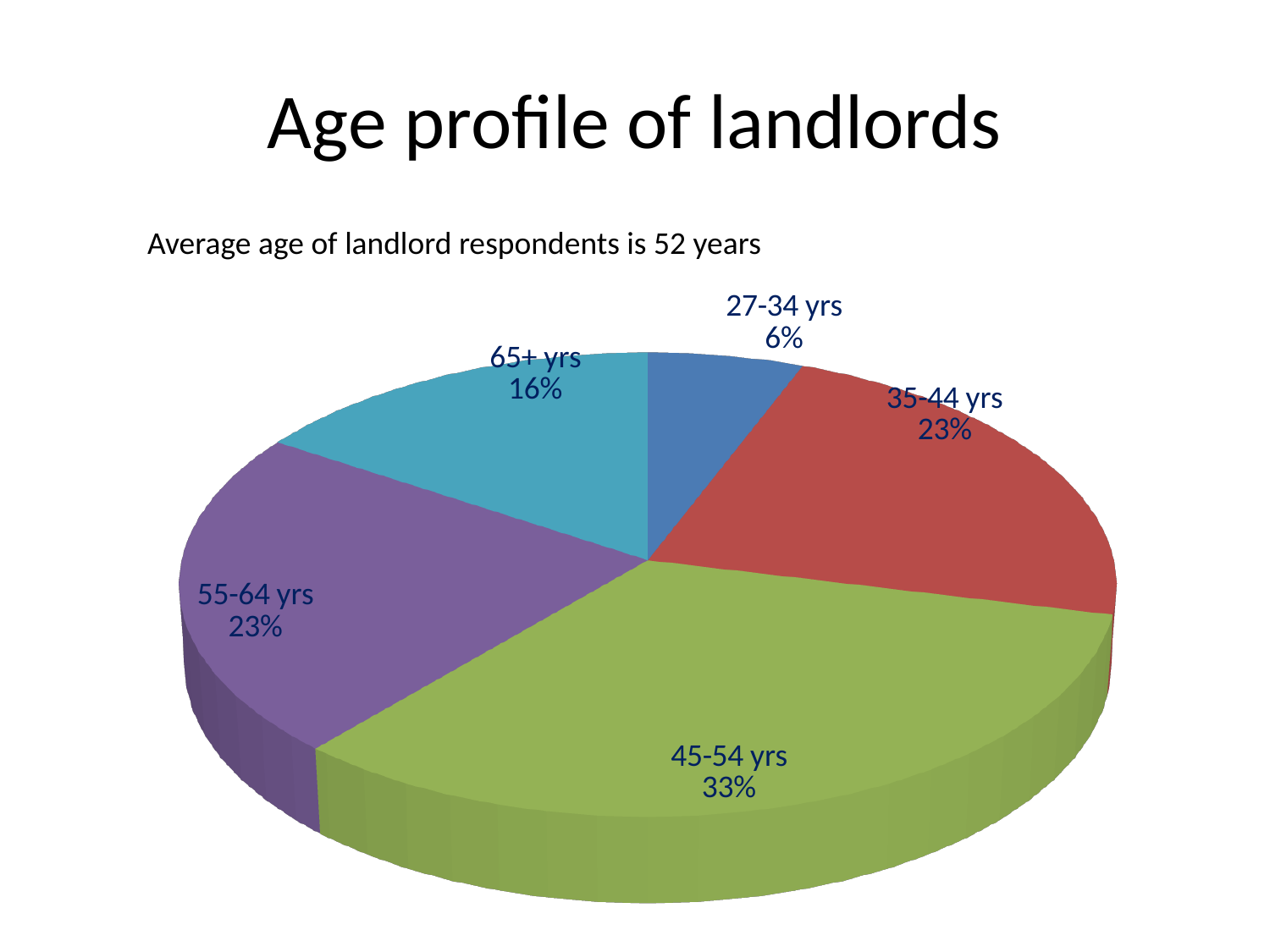

# Age profile of landlords
Average age of landlord respondents is 52 years

[unsupported chart]